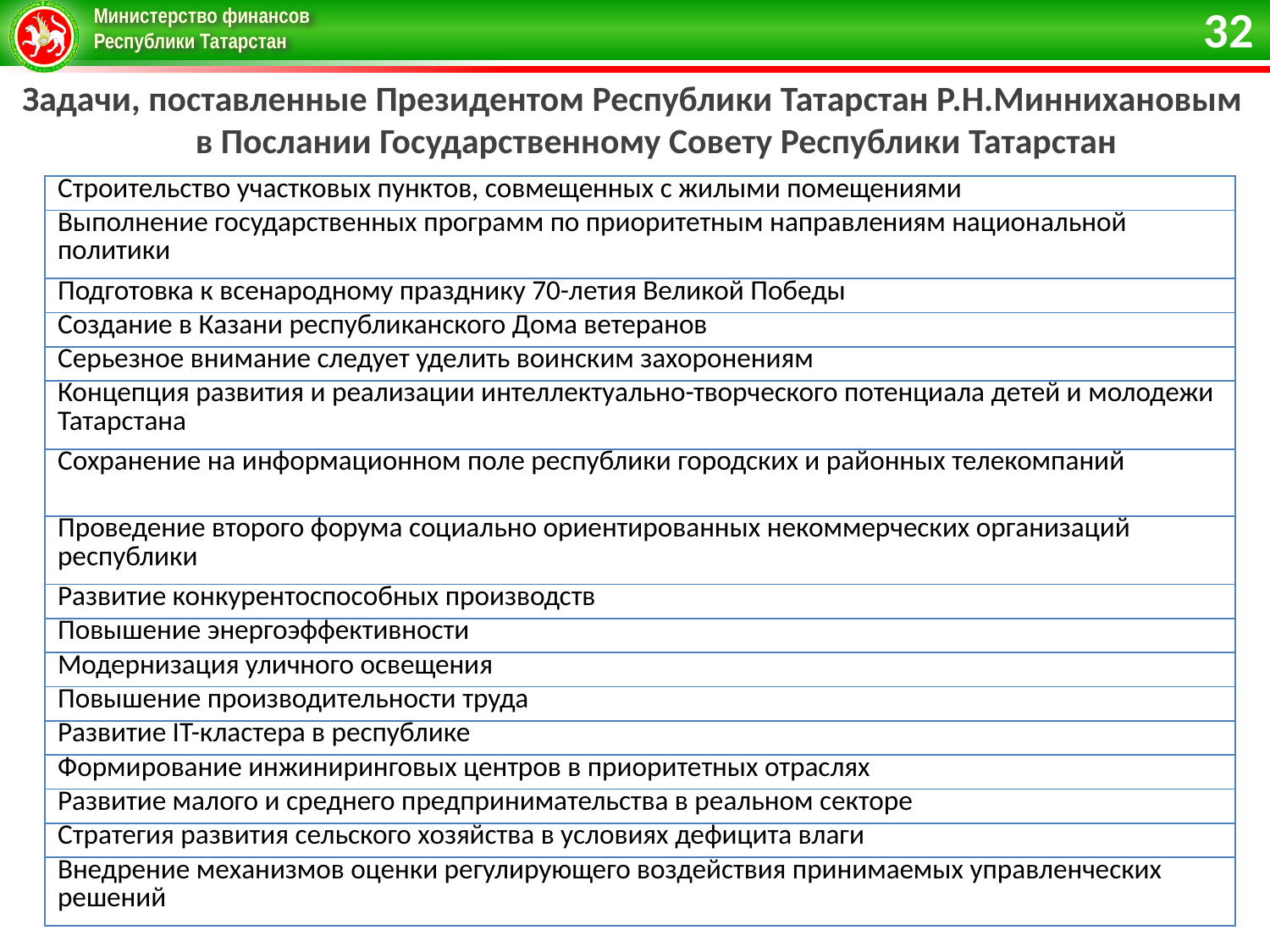

32

Задачи, поставленные Президентом Республики Татарстан Р.Н.Миннихановым в Послании Государственному Совету Республики Татарстан
| Строительство участковых пунктов, совмещенных с жилыми помещениями |
| --- |
| Выполнение государственных программ по приоритетным направлениям национальной политики |
| Подготовка к всенародному празднику 70-летия Великой Победы |
| Создание в Казани республиканского Дома ветеранов |
| Серьезное внимание следует уделить воинским захоронениям |
| Концепция развития и реализации интеллектуально-творческого потенциала детей и молодежи Татарстана |
| Сохранение на информационном поле республики городских и районных телекомпаний |
| Проведение второго форума социально ориентированных некоммерческих организаций республики |
| Развитие конкурентоспособных производств |
| Повышение энергоэффективности |
| Модернизация уличного освещения |
| Повышение производительности труда |
| Развитие IT-кластера в республике |
| Формирование инжиниринговых центров в приоритетных отраслях |
| Развитие малого и среднего предпринимательства в реальном секторе |
| Стратегия развития сельского хозяйства в условиях дефицита влаги |
| Внедрение механизмов оценки регулирующего воздействия принимаемых управленческих решений |